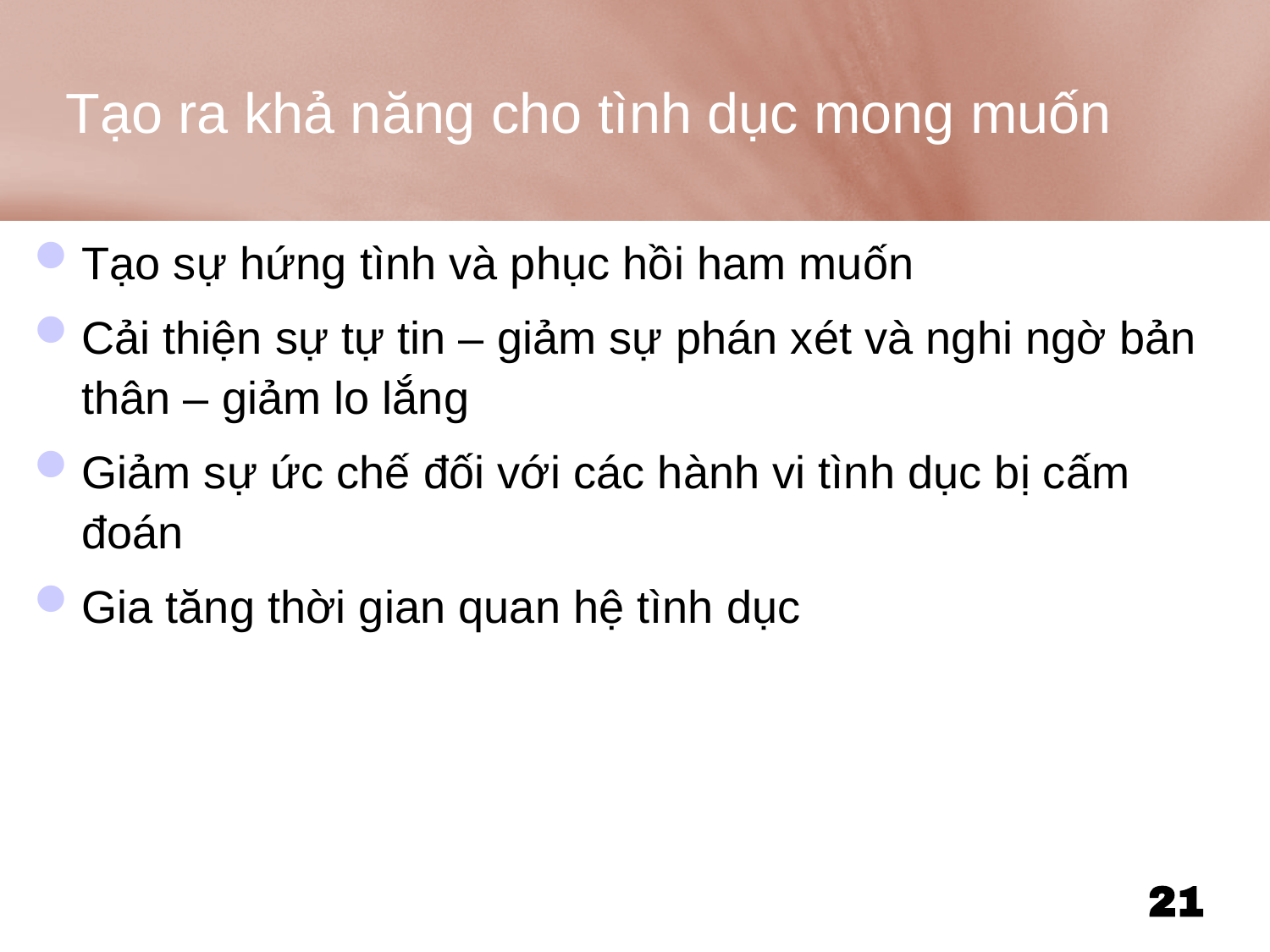

# Tạo ra khả năng cho tình dục mong muốn
Tạo sự hứng tình và phục hồi ham muốn
Cải thiện sự tự tin – giảm sự phán xét và nghi ngờ bản thân – giảm lo lắng
Giảm sự ức chế đối với các hành vi tình dục bị cấm đoán
Gia tăng thời gian quan hệ tình dục

21